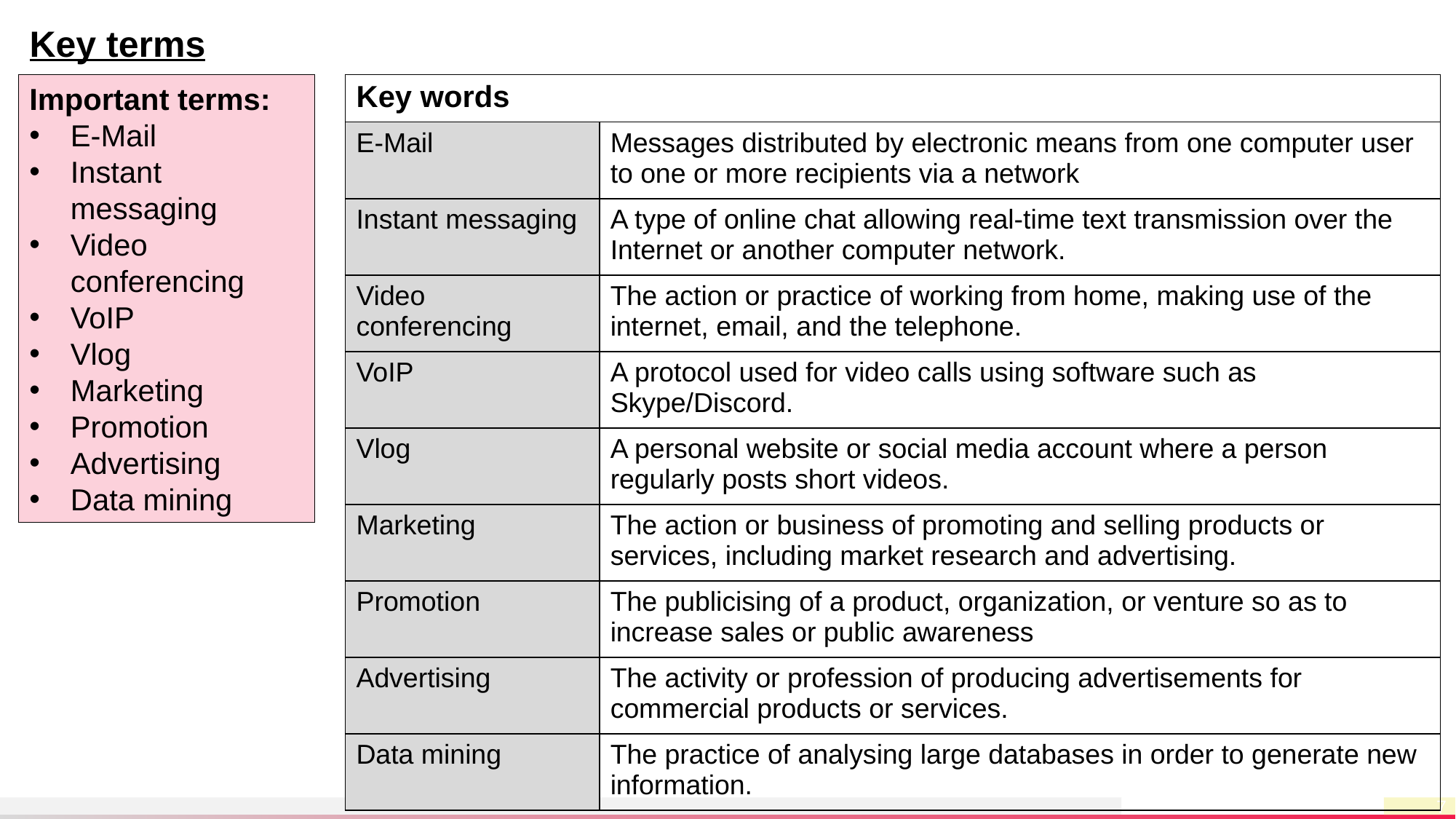

Key terms
Important terms:
E-Mail
Instant messaging
Video conferencing
VoIP
Vlog
Marketing
Promotion
Advertising
Data mining
| Key words |  |
| --- | --- |
| E-Mail | Messages distributed by electronic means from one computer user to one or more recipients via a network |
| Instant messaging | A type of online chat allowing real-time text transmission over the Internet or another computer network. |
| Video conferencing | The action or practice of working from home, making use of the internet, email, and the telephone. |
| VoIP | A protocol used for video calls using software such as Skype/Discord. |
| Vlog | A personal website or social media account where a person regularly posts short videos. |
| Marketing | The action or business of promoting and selling products or services, including market research and advertising. |
| Promotion | The publicising of a product, organization, or venture so as to increase sales or public awareness |
| Advertising | The activity or profession of producing advertisements for commercial products or services. |
| Data mining | The practice of analysing large databases in order to generate new information. |
7